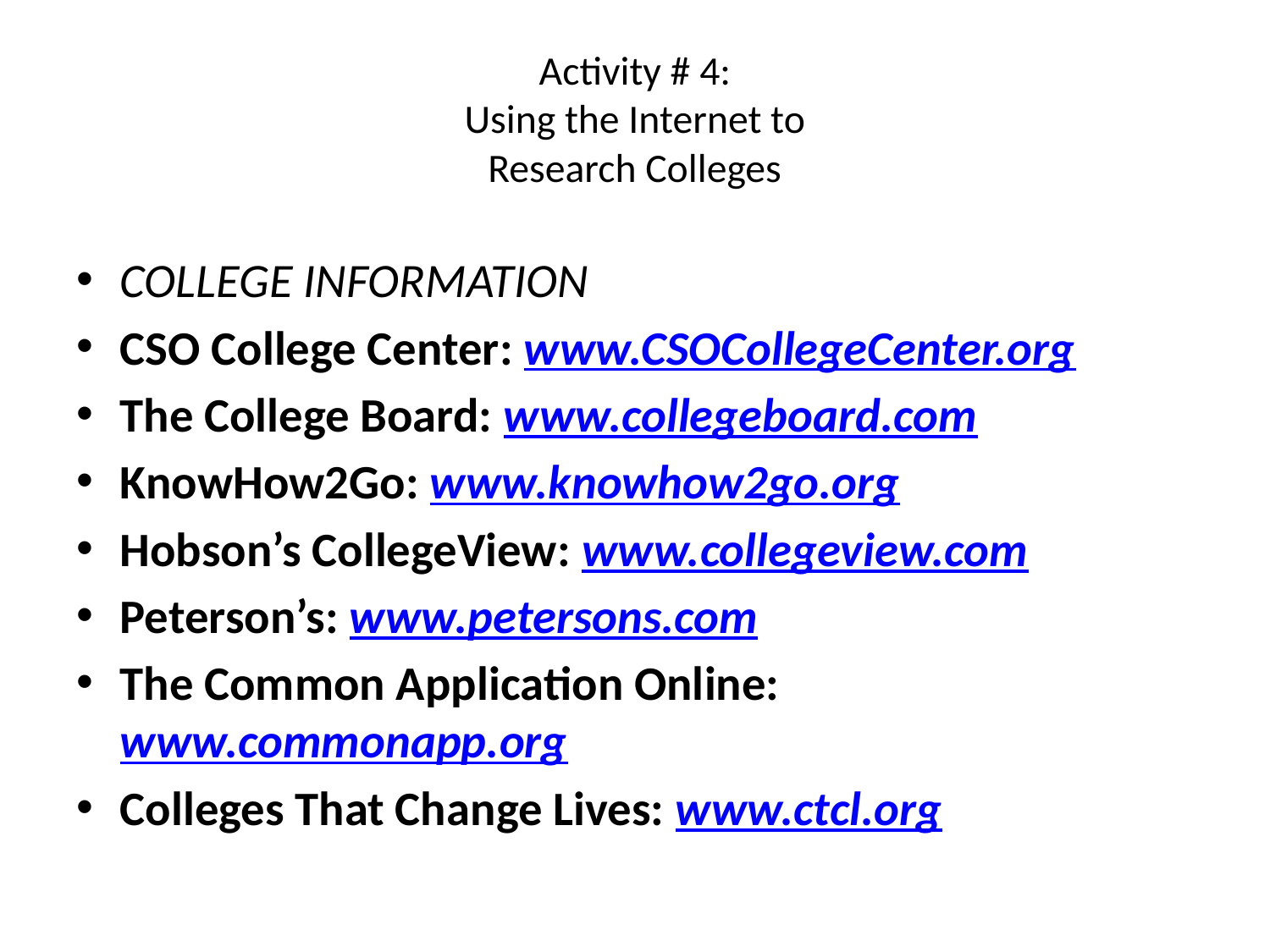

# Activity # 4: Using the Internet to Research Colleges
COLLEGE INFORMATION
CSO College Center: www.CSOCollegeCenter.org
The College Board: www.collegeboard.com
KnowHow2Go: www.knowhow2go.org
Hobson’s CollegeView: www.collegeview.com
Peterson’s: www.petersons.com
The Common Application Online: www.commonapp.org
Colleges That Change Lives: www.ctcl.org